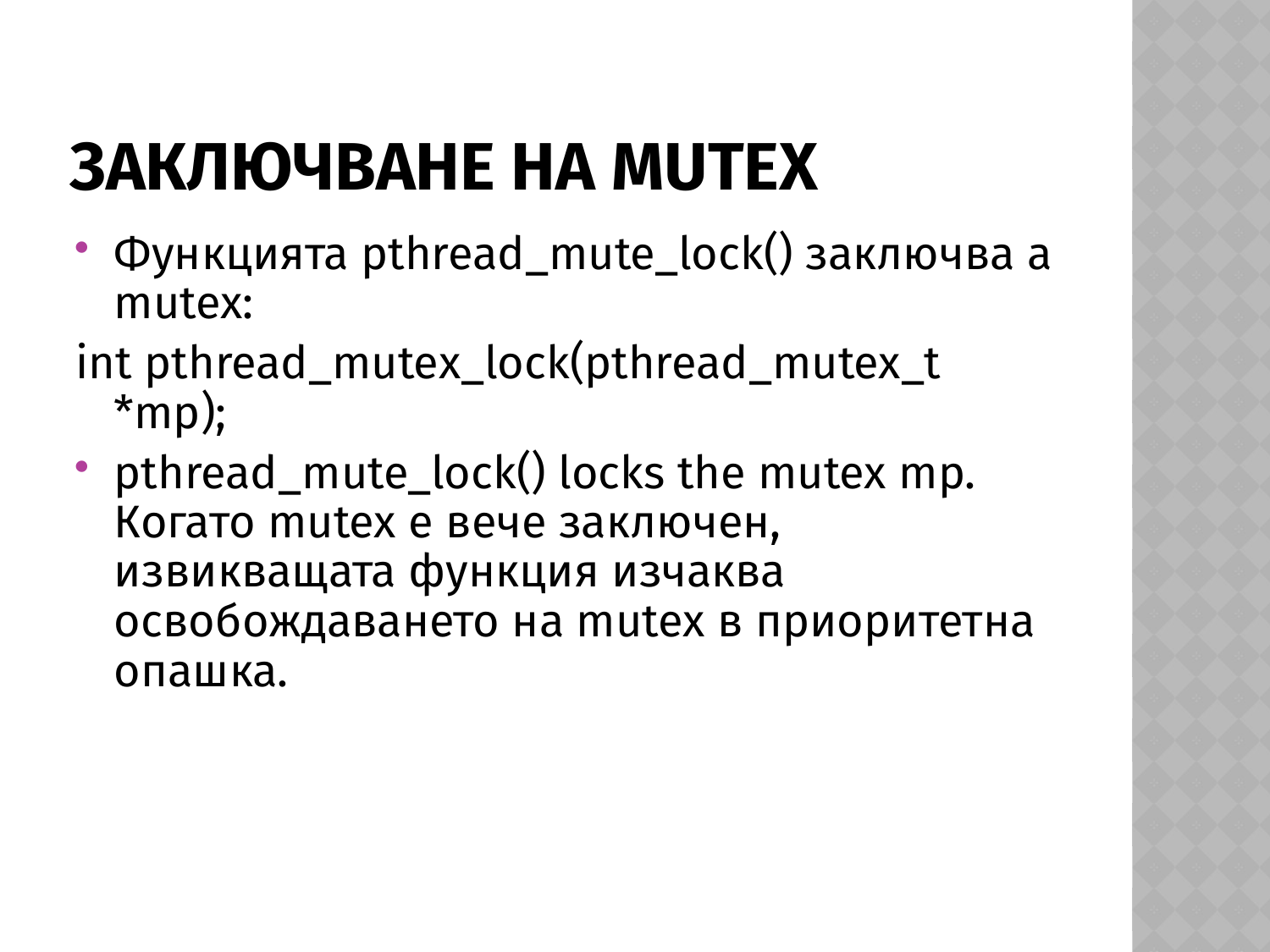

# Заключване на Mutex
Функцията pthread_mute_lock() заключва a mutex:
int pthread_mutex_lock(pthread_mutex_t *mp);
pthread_mute_lock() locks the mutex mp. Когато mutex е вече заключен, извикващата функция изчаква освобождаването на mutex в приоритетна опашка.